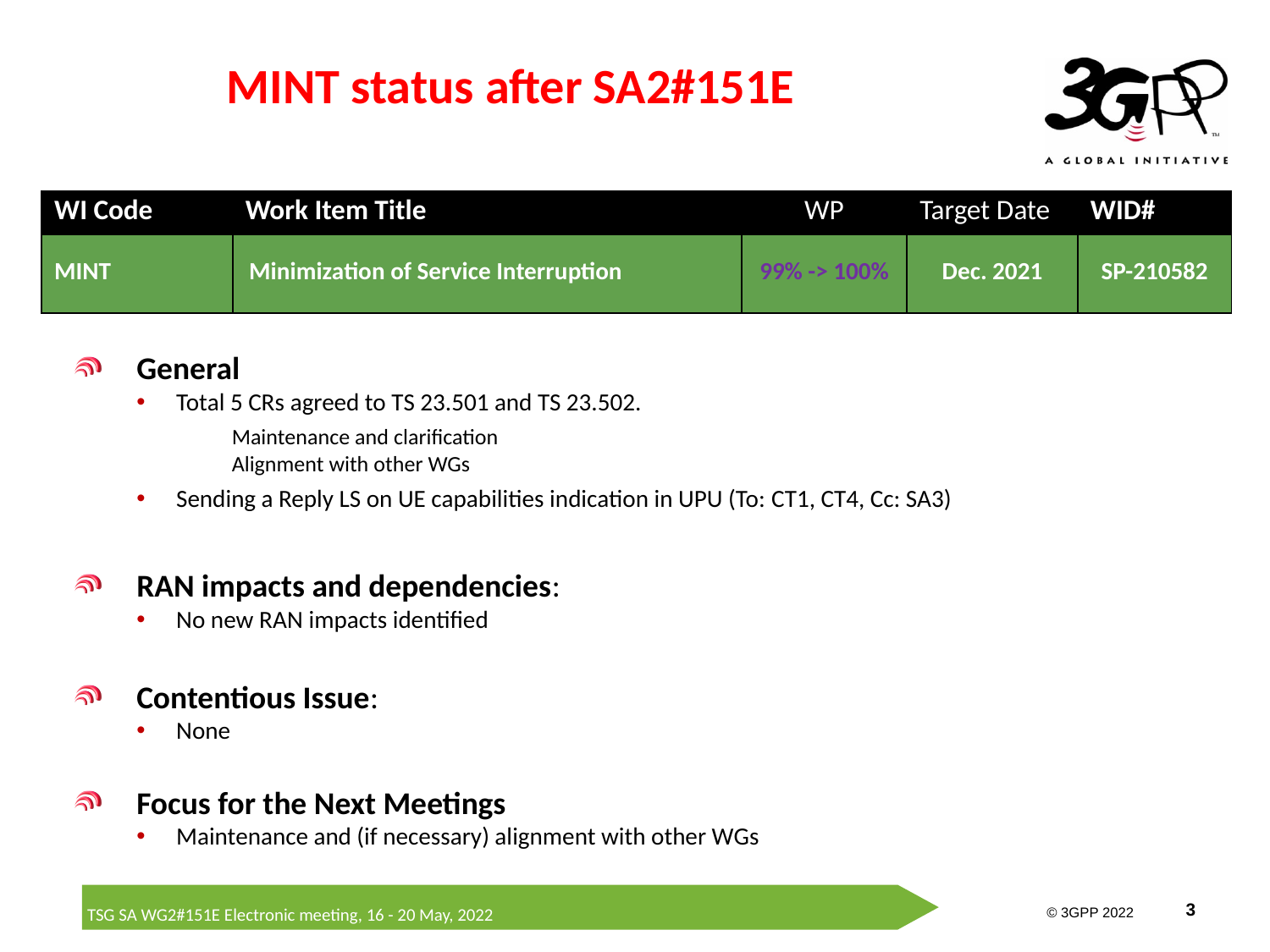

# MINT status after SA2#151E
| WI Code | Work Item Title | WP | Target Date | WID# |
| --- | --- | --- | --- | --- |
| MINT | Minimization of Service Interruption | 99% -> 100% | Dec. 2021 | SP-210582 |
General
Total 5 CRs agreed to TS 23.501 and TS 23.502.
Maintenance and clarification
Alignment with other WGs
Sending a Reply LS on UE capabilities indication in UPU (To: CT1, CT4, Cc: SA3)

RAN impacts and dependencies:
No new RAN impacts identified

Contentious Issue:
None

Focus for the Next Meetings
Maintenance and (if necessary) alignment with other WGs